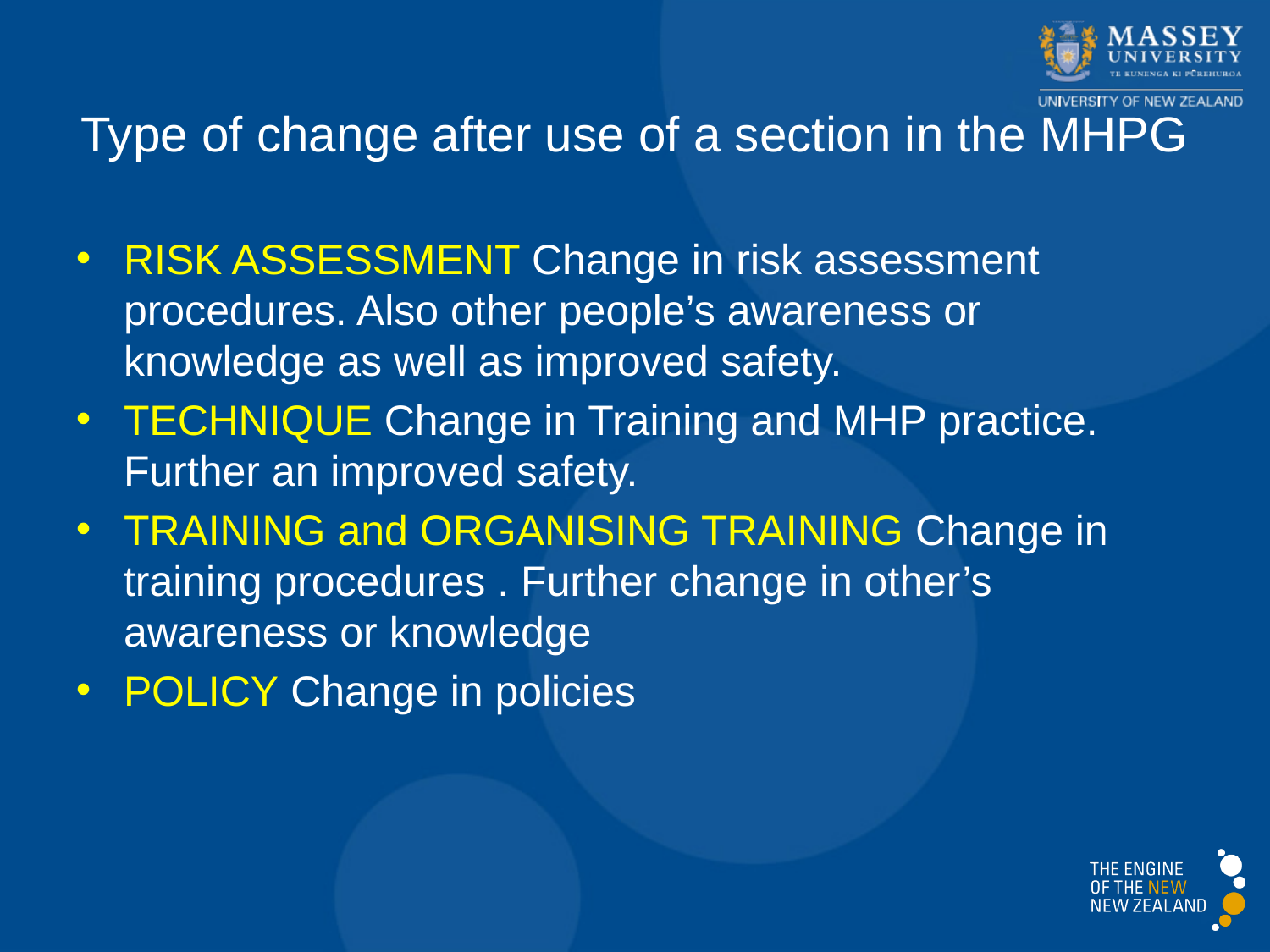

Type of change after use of a section in the MHPG
RISK ASSESSMENT Change in risk assessment procedures. Also other people’s awareness or knowledge as well as improved safety.
TECHNIQUE Change in Training and MHP practice. Further an improved safety.
TRAINING and ORGANISING TRAINING Change in training procedures . Further change in other’s awareness or knowledge
POLICY Change in policies